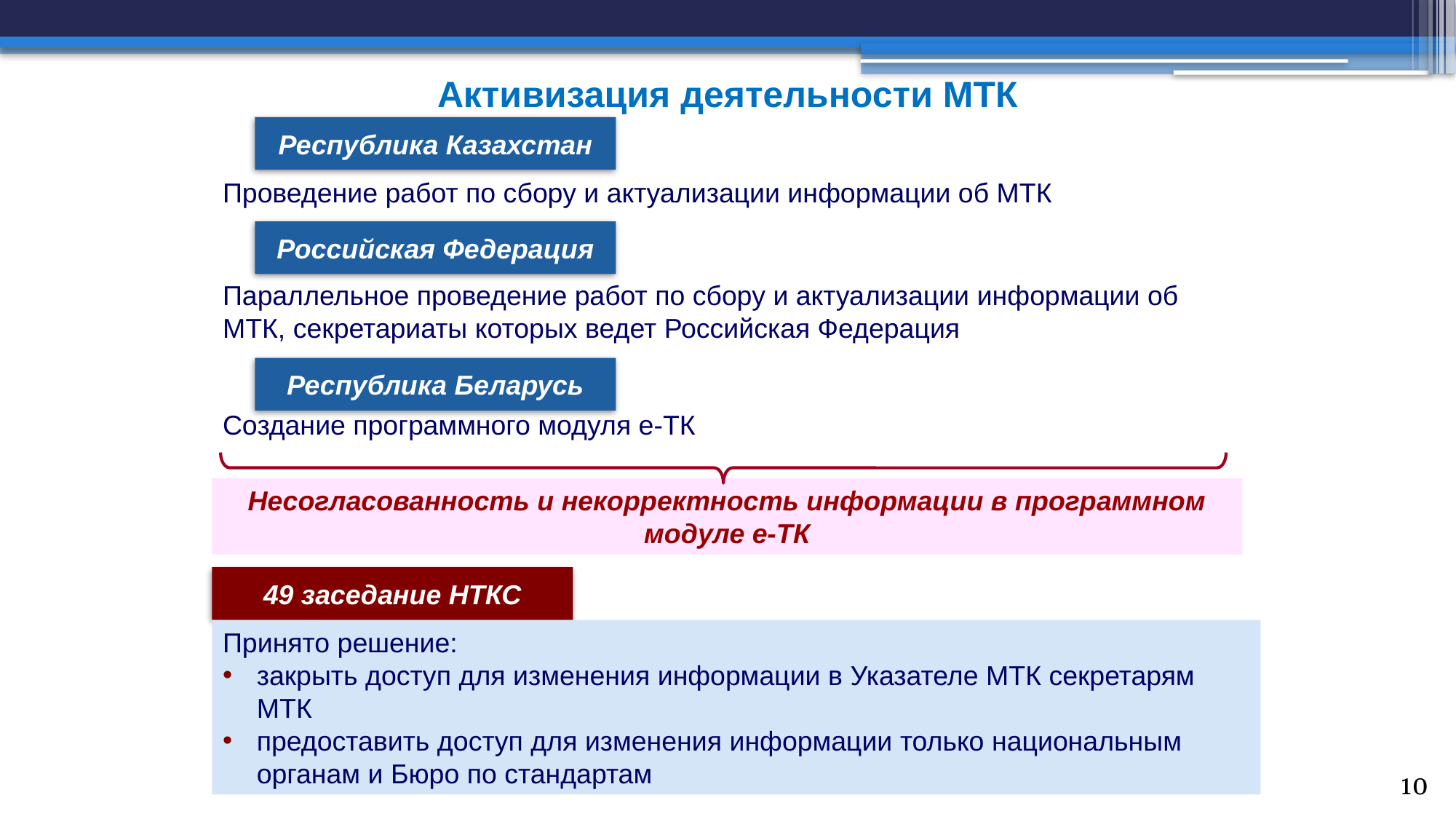

Активизация деятельности МТК
Республика Казахстан
Проведение работ по сбору и актуализации информации об МТК
Российская Федерация
Параллельное проведение работ по сбору и актуализации информации об МТК, секретариаты которых ведет Российская Федерация
Республика Беларусь
Создание программного модуля е-ТК
Несогласованность и некорректность информации в программном модуле е-ТК
49 заседание НТКС
Принято решение:
закрыть доступ для изменения информации в Указателе МТК секретарям МТК
предоставить доступ для изменения информации только национальным органам и Бюро по стандартам
10